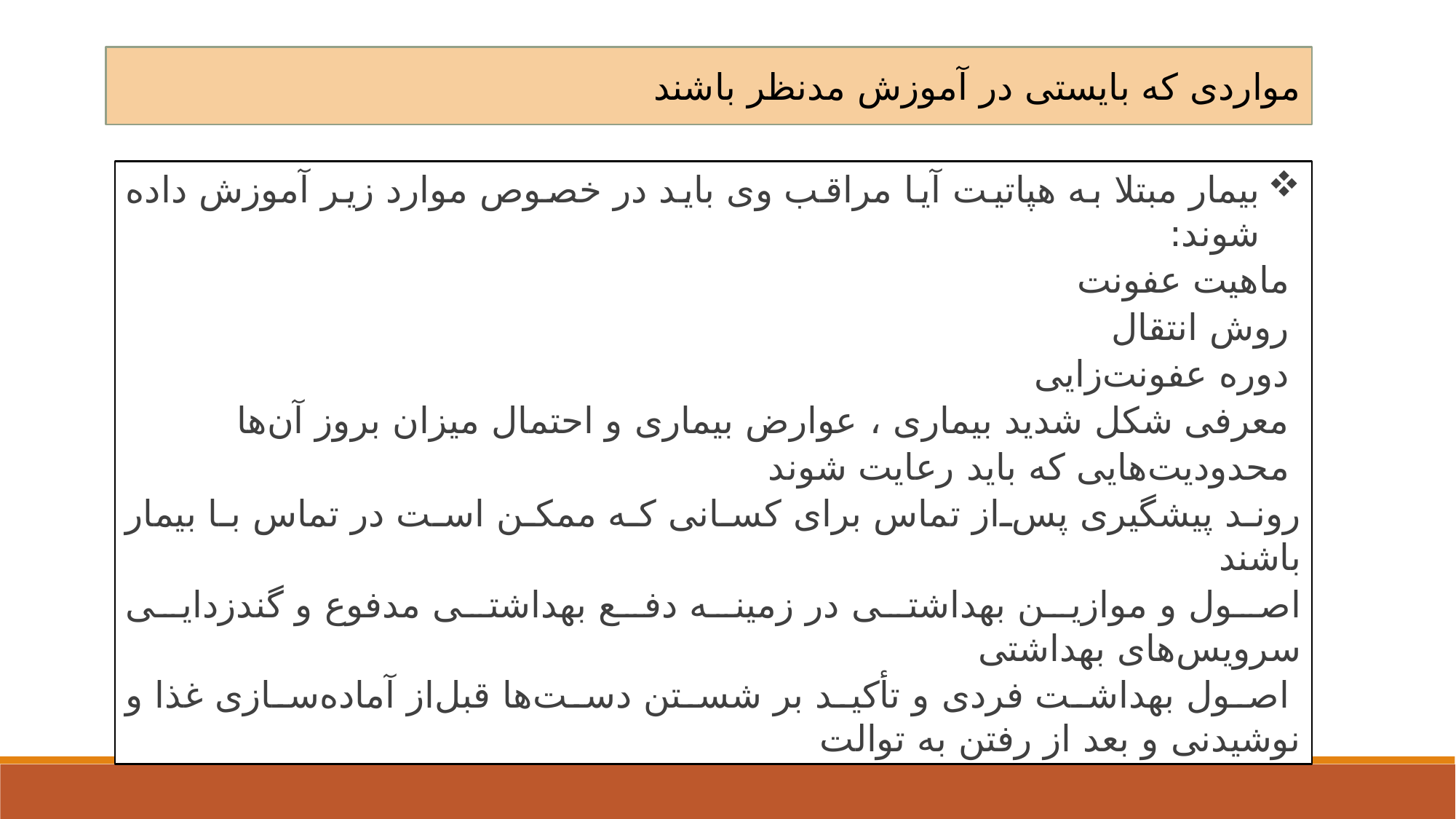

مواردی که بایستی در آموزش مدنظر باشند
بیمار مبتلا به هپاتیت آیا مراقب وی باید در خصوص موارد زیر آموزش داده شوند:
 ماهیت عفونت
 روش انتقال
 دوره عفونت‌زایی
 معرفی شکل شدید بیماری ، عوارض بیماری و احتمال میزان بروز آن‌ها
 محدودیت‌هایی که باید رعایت شوند
روند پیشگیری پس‌از تماس برای کسانی که ممکن است در تماس با بیمار باشند
اصول و موازین بهداشتی در زمینه دفع بهداشتی مدفوع و گندزدایی سرویس‌های بهداشتی
 اصول بهداشت فردی و تأکید بر شستن دست‌ها قبل‌از آماده‌سازی غذا و نوشیدنی و بعد از رفتن به توالت